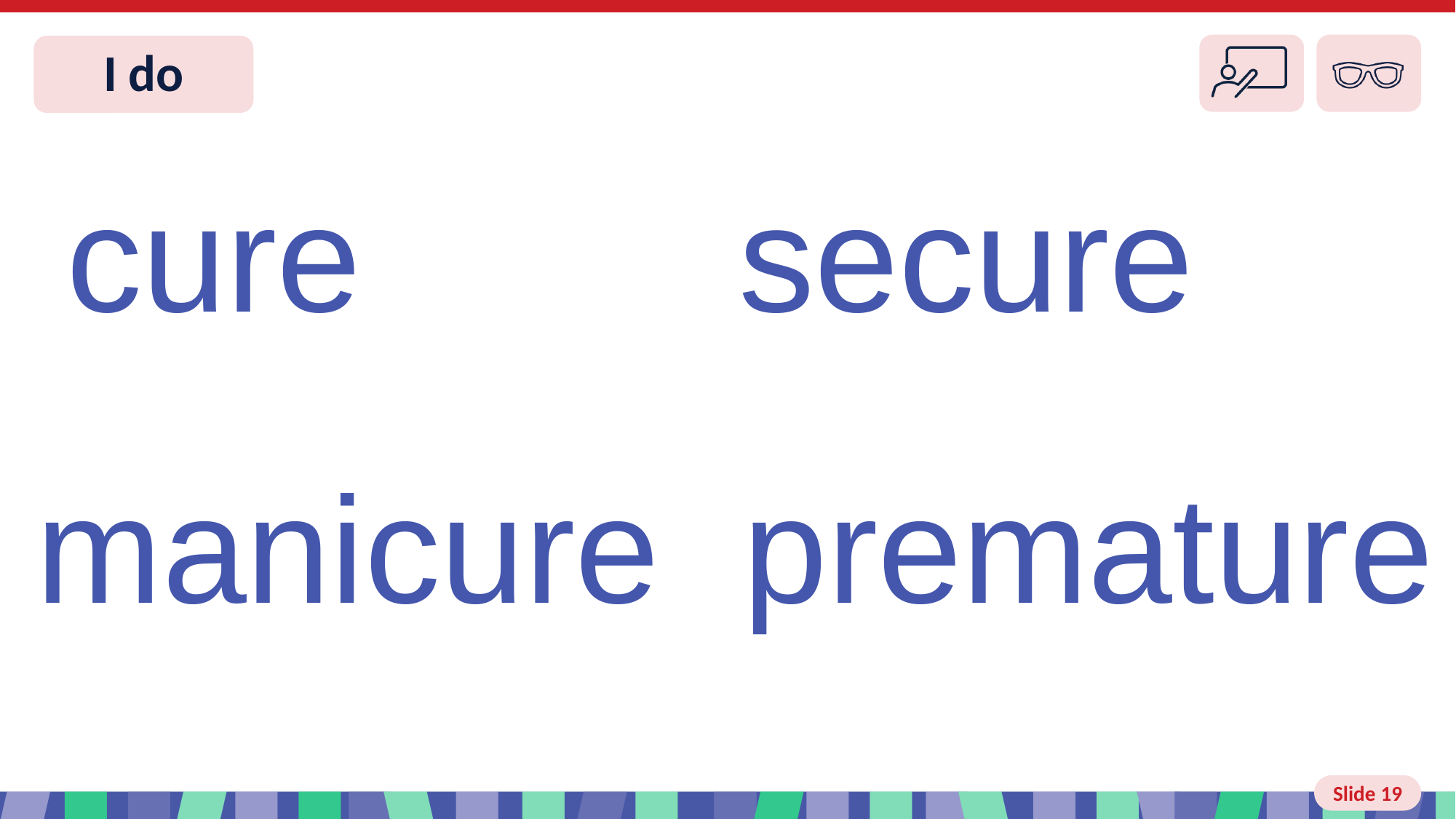

Slide 19 I do
cure         secure
manicure  premature